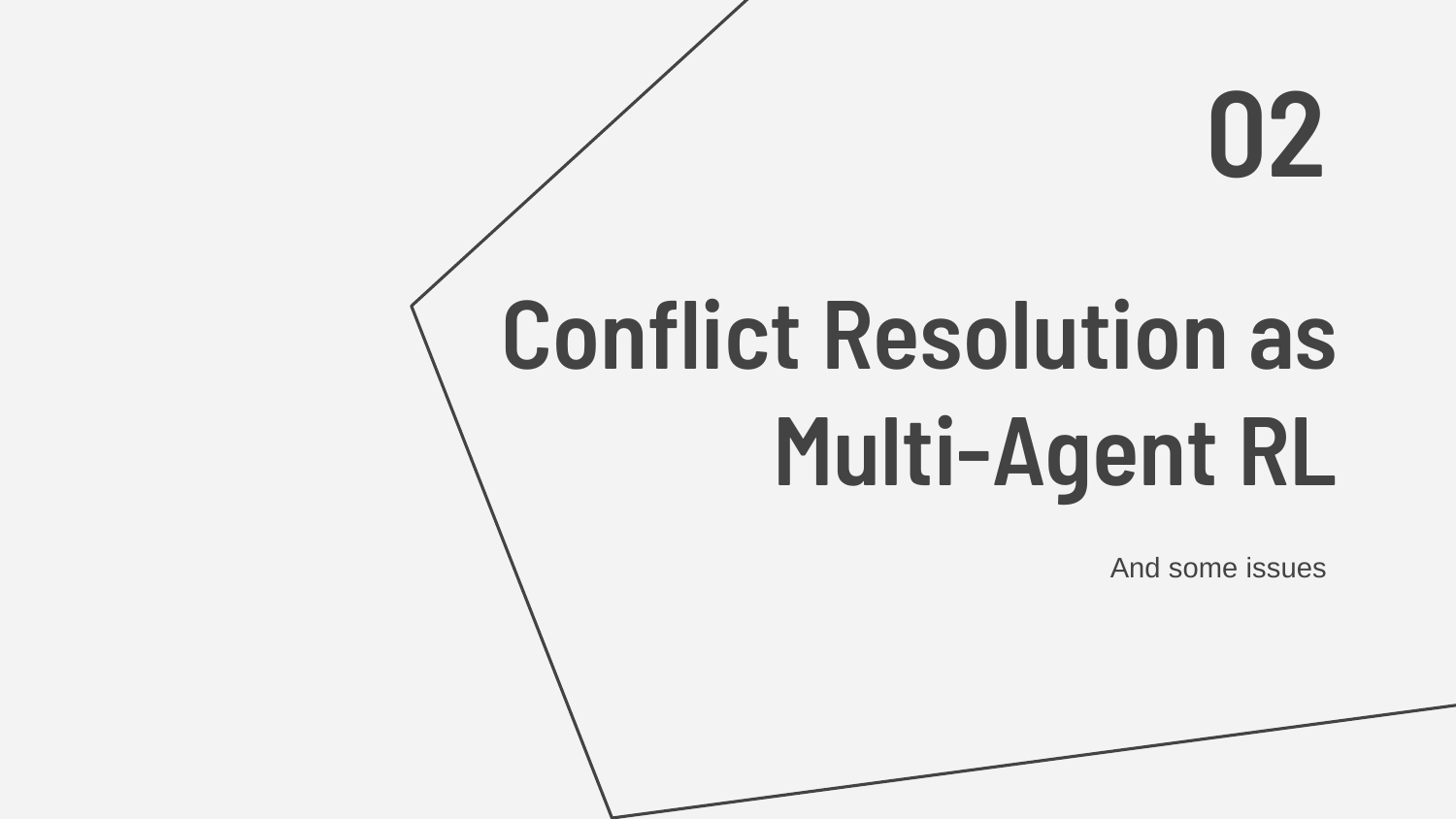

02
# Conflict Resolution as Multi-Agent RL
And some issues